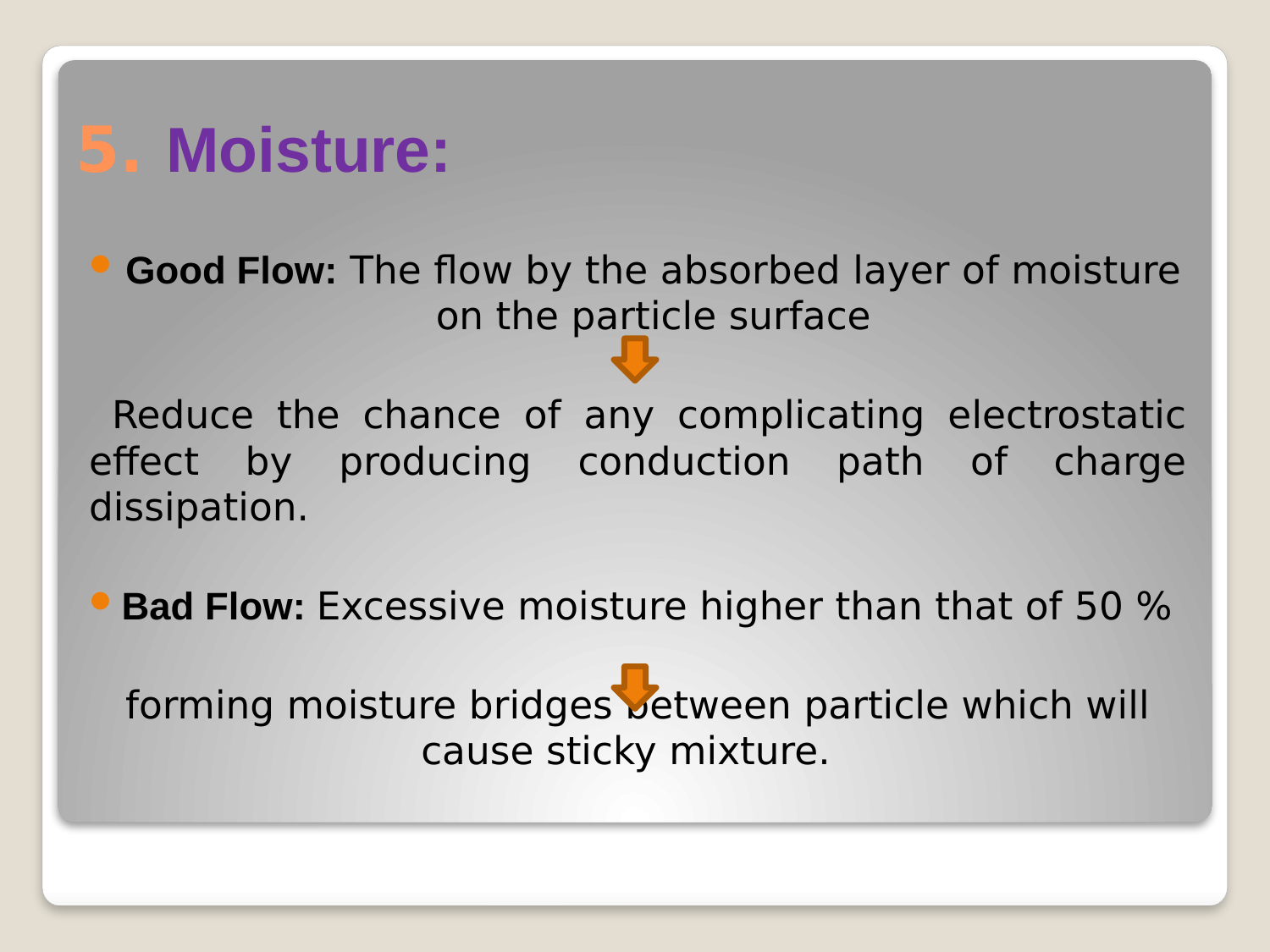

# 5. Moisture:
Good Flow: The flow by the absorbed layer of moisture on the particle surface

 Reduce the chance of any complicating electrostatic effect by producing conduction path of charge dissipation.

Bad Flow: Excessive moisture higher than that of 50 %

forming moisture bridges between particle which will cause sticky mixture.